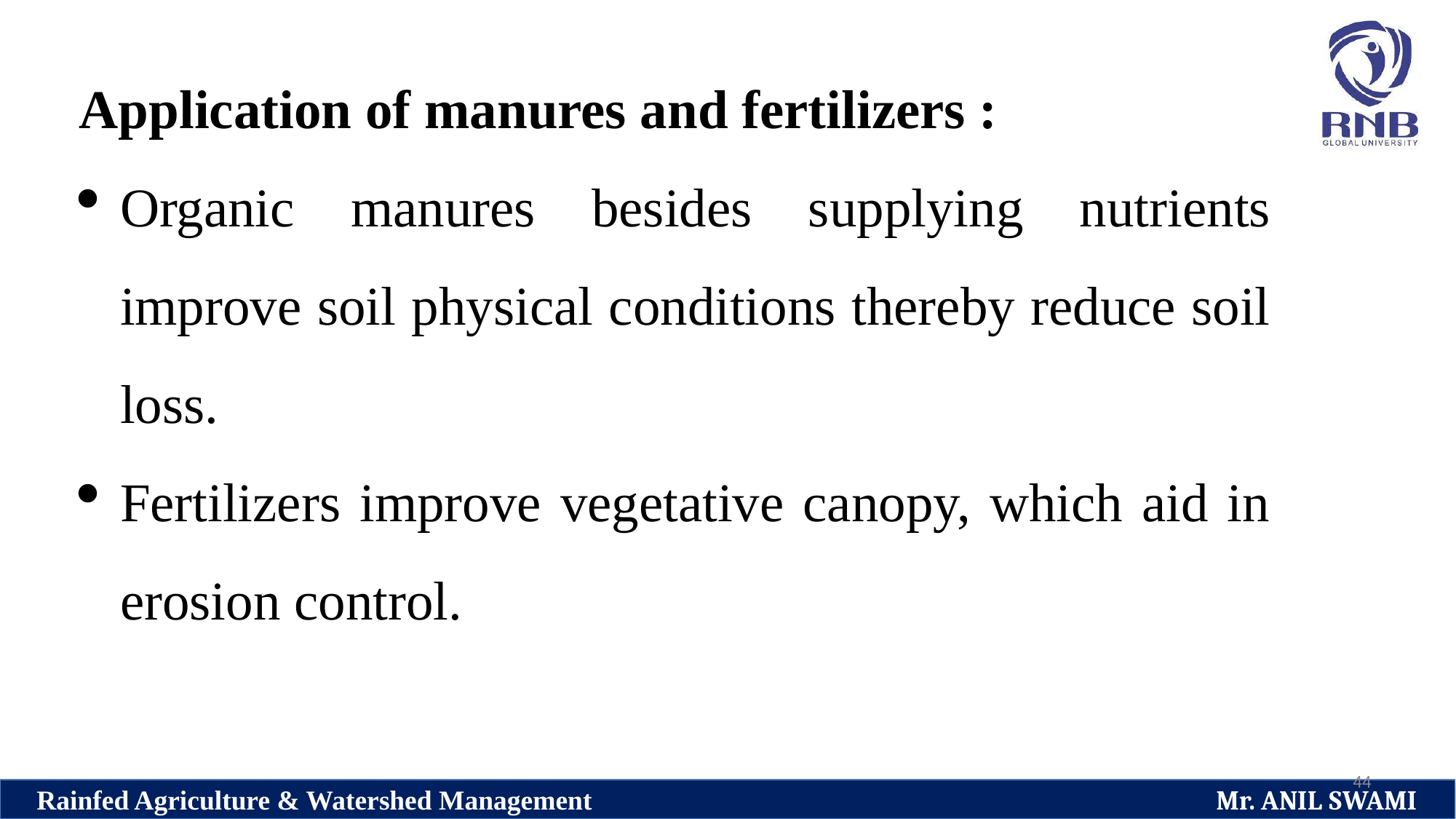

Application of manures and fertilizers :
Organic manures besides supplying nutrients improve soil physical conditions thereby reduce soil loss.
Fertilizers improve vegetative canopy, which aid in erosion control.
44